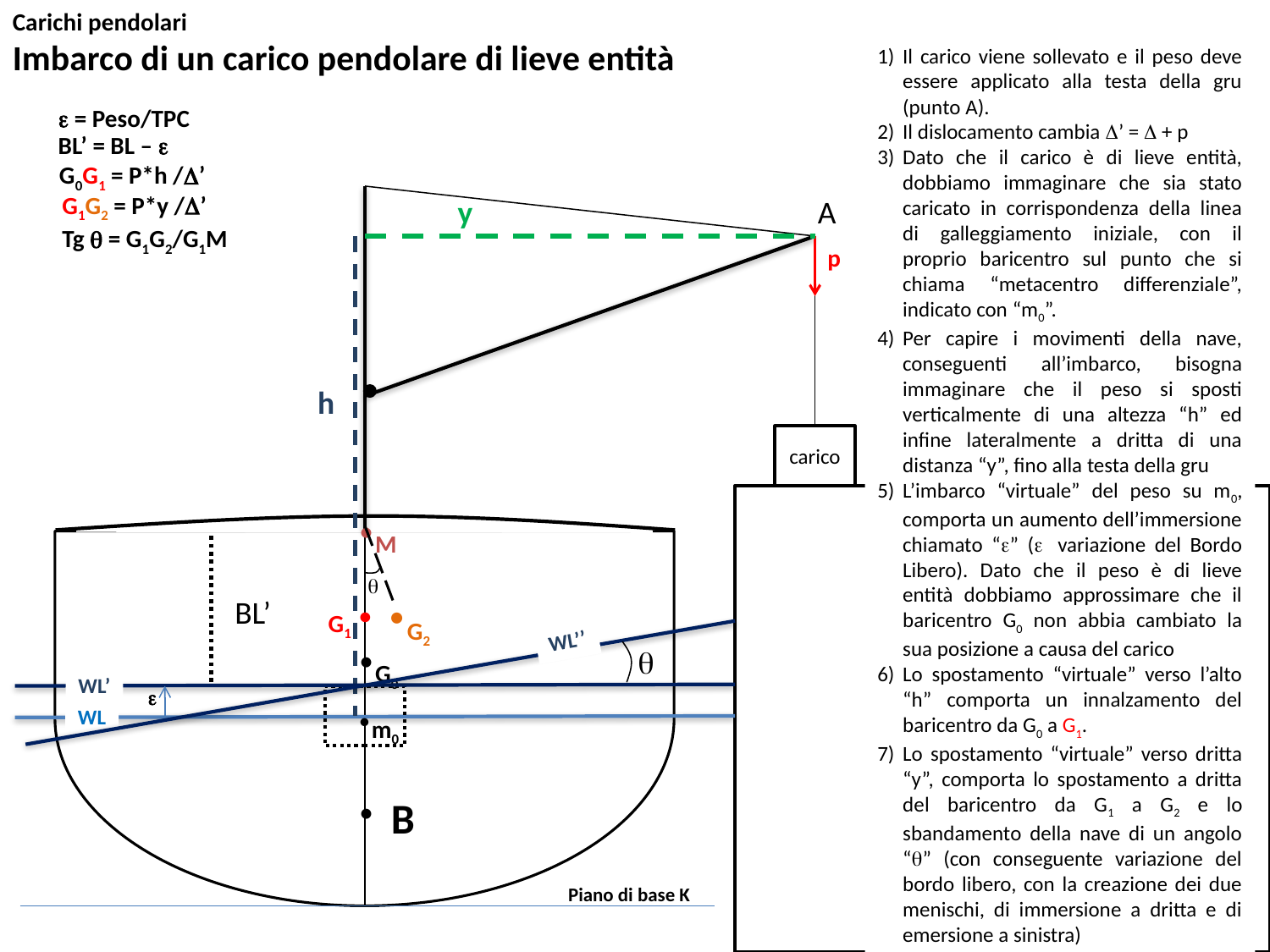

Carichi pendolari
Imbarco di un carico pendolare di lieve entità
Il carico viene sollevato e il peso deve essere applicato alla testa della gru (punto A).
Il dislocamento cambia Δ’ = Δ + p
Dato che il carico è di lieve entità, dobbiamo immaginare che sia stato caricato in corrispondenza della linea di galleggiamento iniziale, con il proprio baricentro sul punto che si chiama “metacentro differenziale”, indicato con “m0”.
Per capire i movimenti della nave, conseguenti all’imbarco, bisogna immaginare che il peso si sposti verticalmente di una altezza “h” ed infine lateralmente a dritta di una distanza “y”, fino alla testa della gru
L’imbarco “virtuale” del peso su m0, comporta un aumento dell’immersione chiamato “ε” (ε variazione del Bordo Libero). Dato che il peso è di lieve entità dobbiamo approssimare che il baricentro G0 non abbia cambiato la sua posizione a causa del carico
Lo spostamento “virtuale” verso l’alto “h” comporta un innalzamento del baricentro da G0 a G1.
Lo spostamento “virtuale” verso dritta “y”, comporta lo spostamento a dritta del baricentro da G1 a G2 e lo sbandamento della nave di un angolo “θ” (con conseguente variazione del bordo libero, con la creazione dei due menischi, di immersione a dritta e di emersione a sinistra)
ε = Peso/TPC
BL’ = BL – ε

G0G1 = P*h /Δ’
G1G2 = P*y /Δ’
Tg θ = G1G2/G1M
y
A
p
h

carico
·M

·G2
θ

G1 ·
BL’
·G0
WL’’
θ

WL’
·m0
ε

WL
· B
Piano di base K